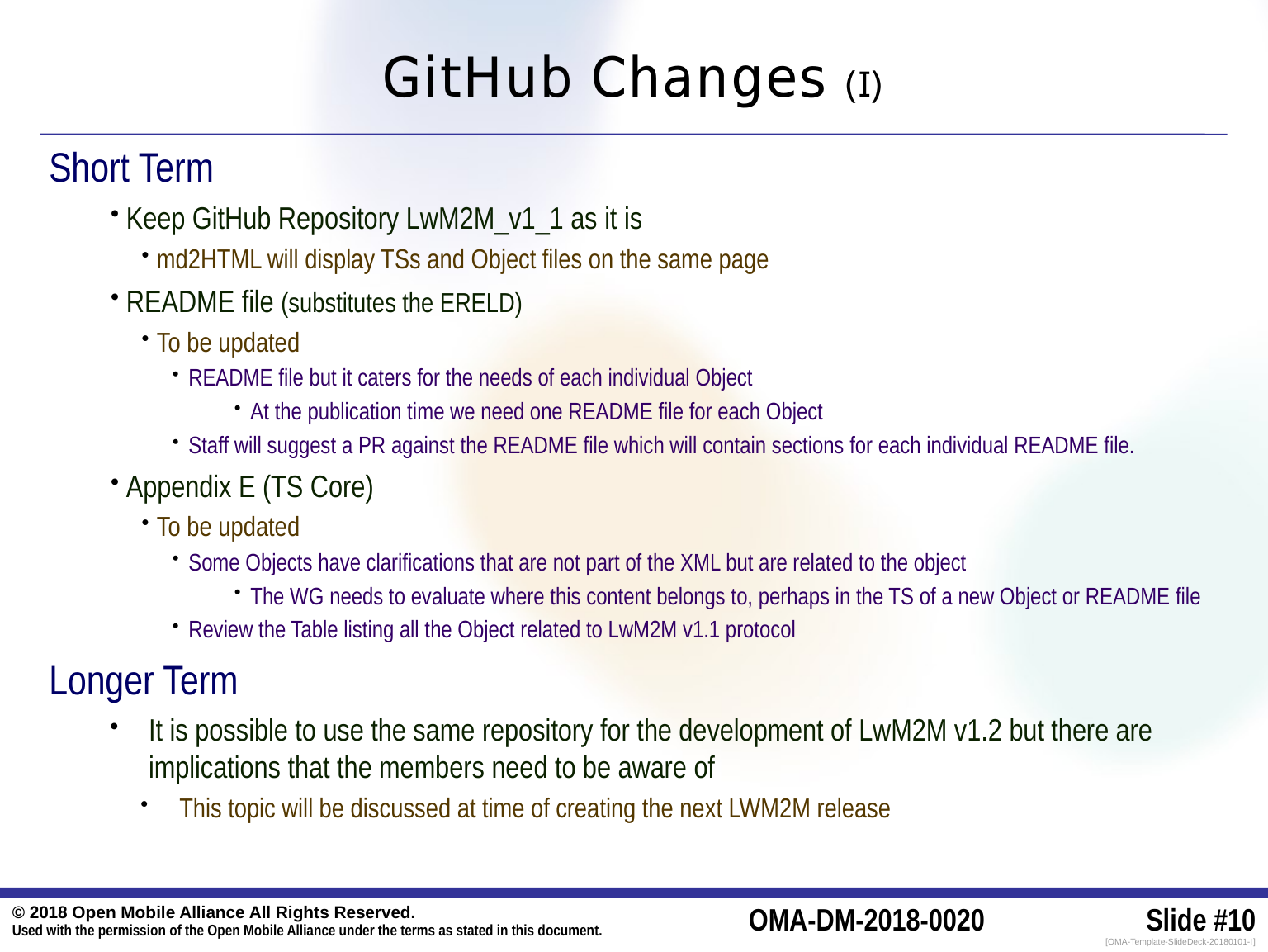

# GitHub Changes (I)
Short Term
Keep GitHub Repository LwM2M_v1_1 as it is
md2HTML will display TSs and Object files on the same page
README file (substitutes the ERELD)
To be updated
README file but it caters for the needs of each individual Object
At the publication time we need one README file for each Object
Staff will suggest a PR against the README file which will contain sections for each individual README file.
Appendix E (TS Core)
To be updated
Some Objects have clarifications that are not part of the XML but are related to the object
The WG needs to evaluate where this content belongs to, perhaps in the TS of a new Object or README file
Review the Table listing all the Object related to LwM2M v1.1 protocol
Longer Term
It is possible to use the same repository for the development of LwM2M v1.2 but there are implications that the members need to be aware of
This topic will be discussed at time of creating the next LWM2M release